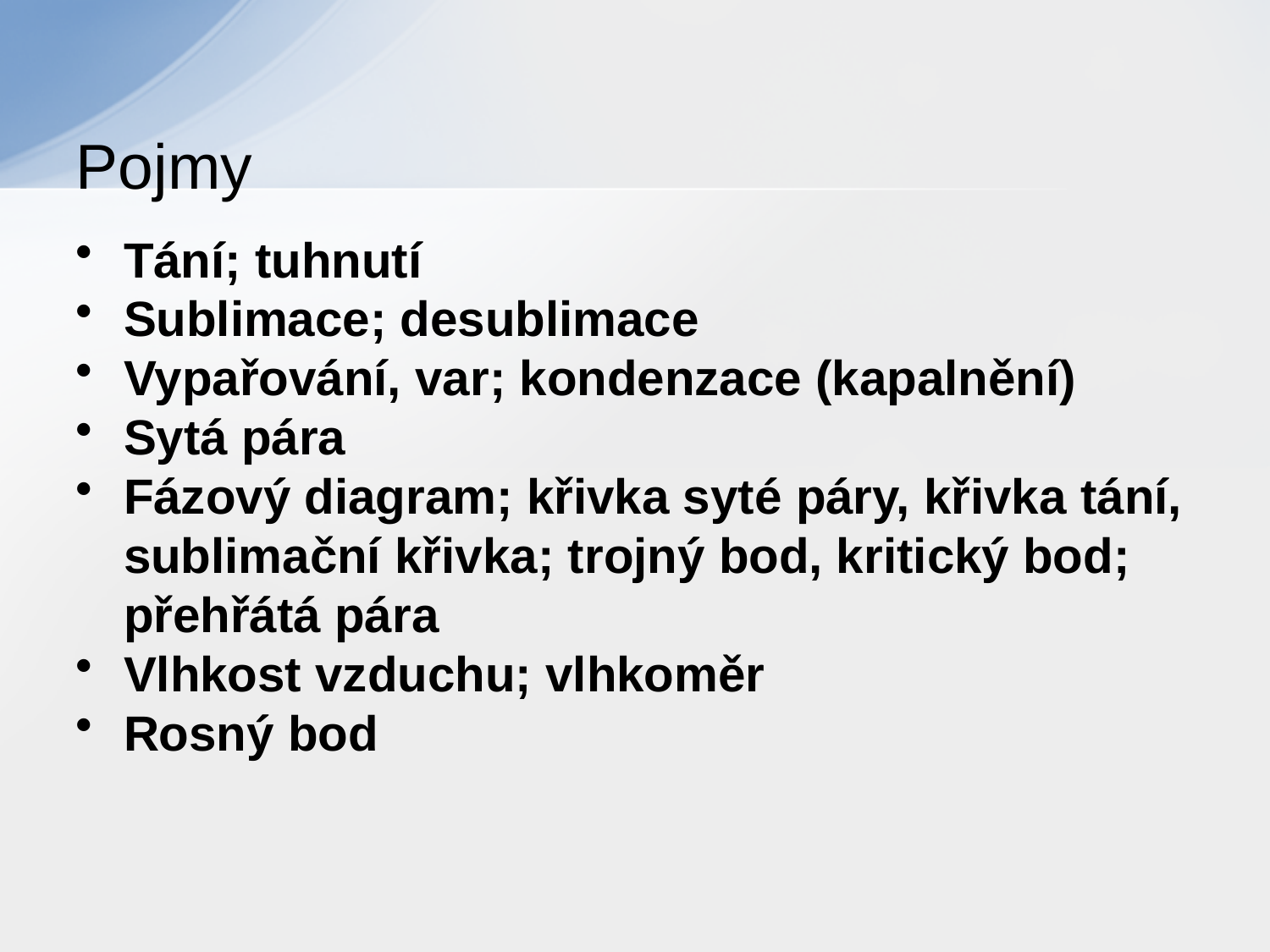

# Pojmy
Tání; tuhnutí
Sublimace; desublimace
Vypařování, var; kondenzace (kapalnění)
Sytá pára
Fázový diagram; křivka syté páry, křivka tání, sublimační křivka; trojný bod, kritický bod; přehřátá pára
Vlhkost vzduchu; vlhkoměr
Rosný bod